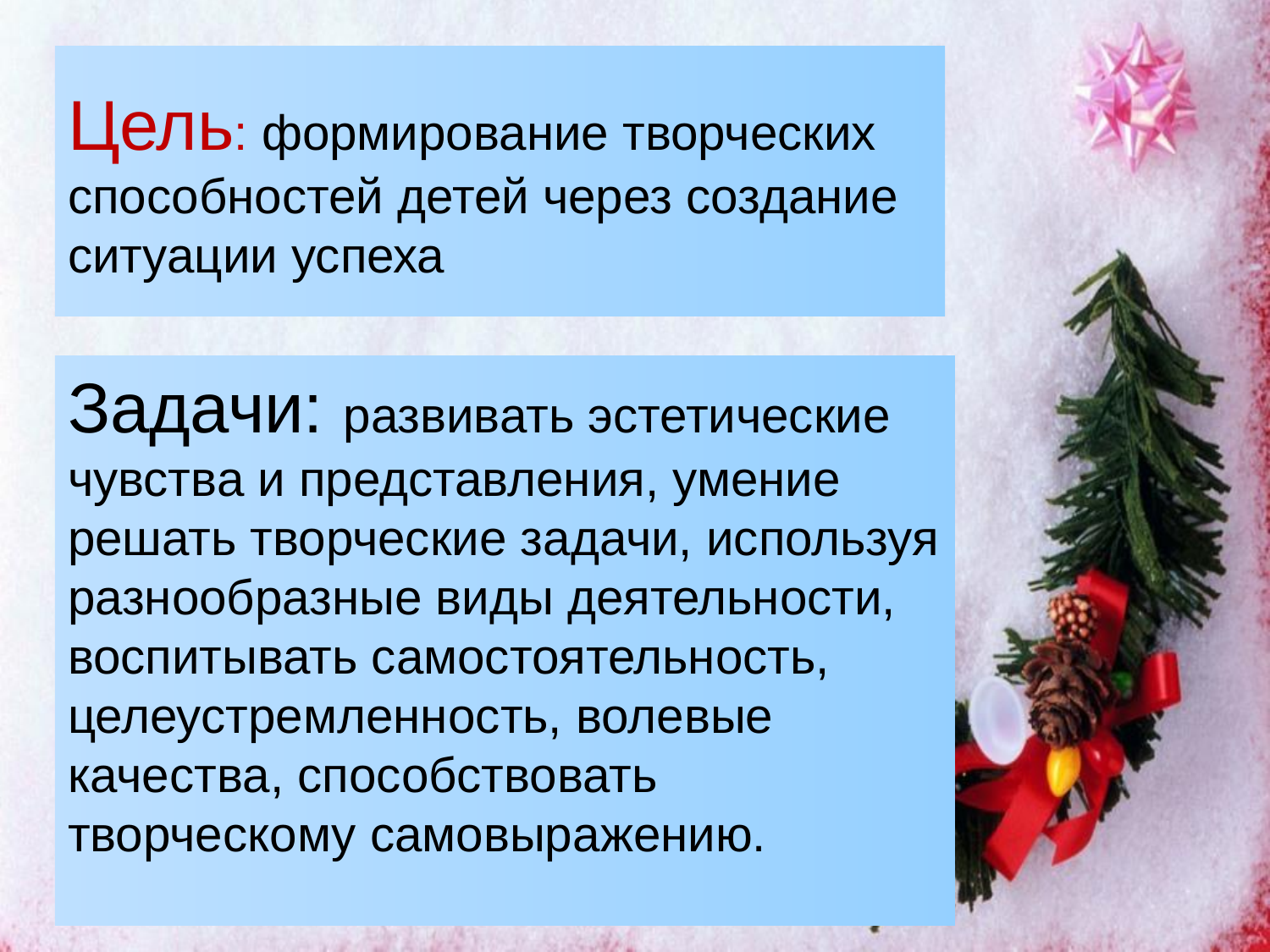

# Цель: формирование творческих способностей детей через создание ситуации успеха
Задачи: развивать эстетические чувства и представления, умение решать творческие задачи, используя разнообразные виды деятельности, воспитывать самостоятельность, целеустремленность, волевые качества, способствовать творческому самовыражению.